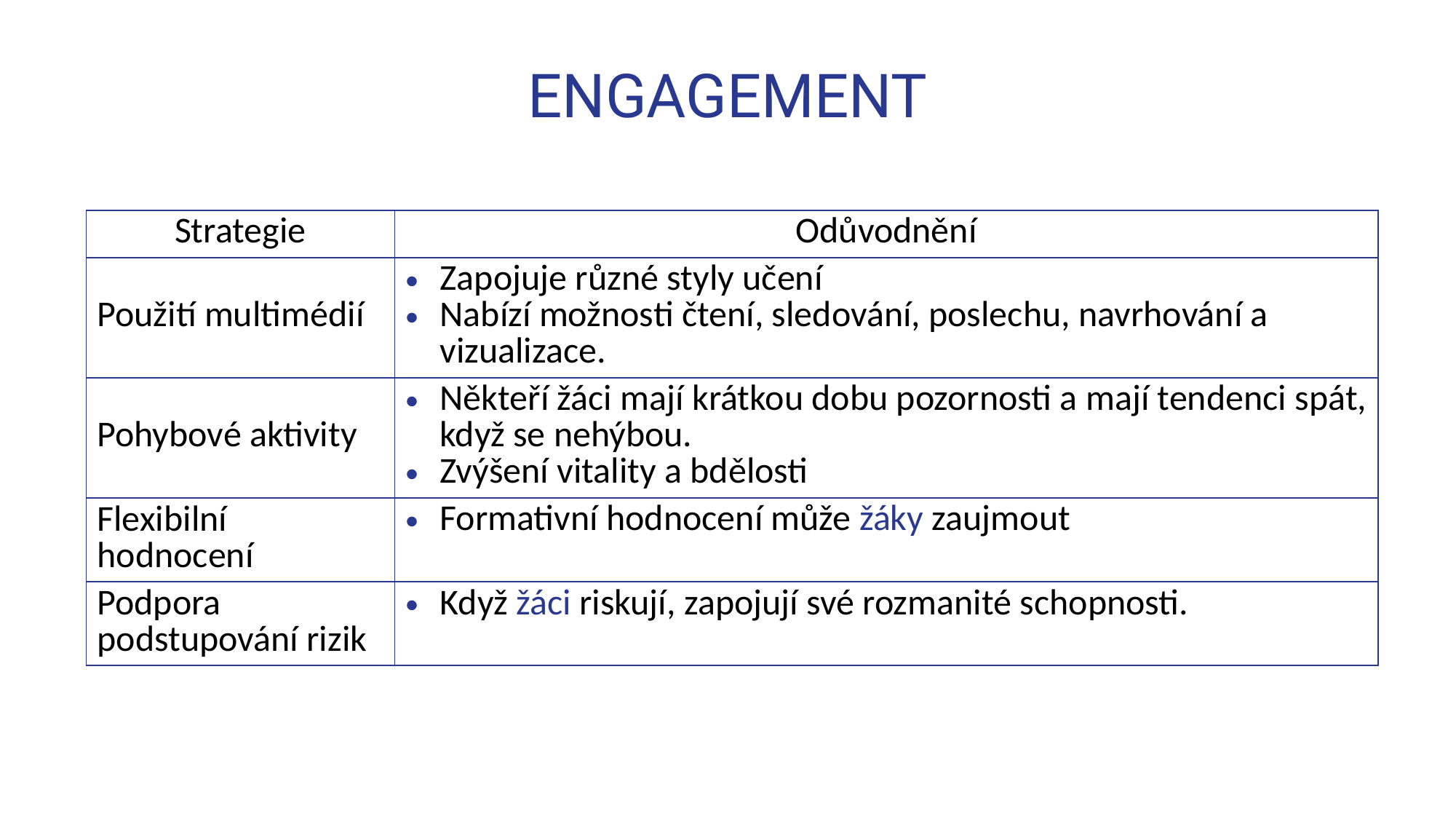

# ENGAGEMENT
| Strategie | Odůvodnění |
| --- | --- |
| Použití multimédií | Zapojuje různé styly učení Nabízí možnosti čtení, sledování, poslechu, navrhování a vizualizace. |
| Pohybové aktivity | Někteří žáci mají krátkou dobu pozornosti a mají tendenci spát, když se nehýbou. Zvýšení vitality a bdělosti |
| Flexibilní hodnocení | Formativní hodnocení může žáky zaujmout |
| Podpora podstupování rizik | Když žáci riskují, zapojují své rozmanité schopnosti. |